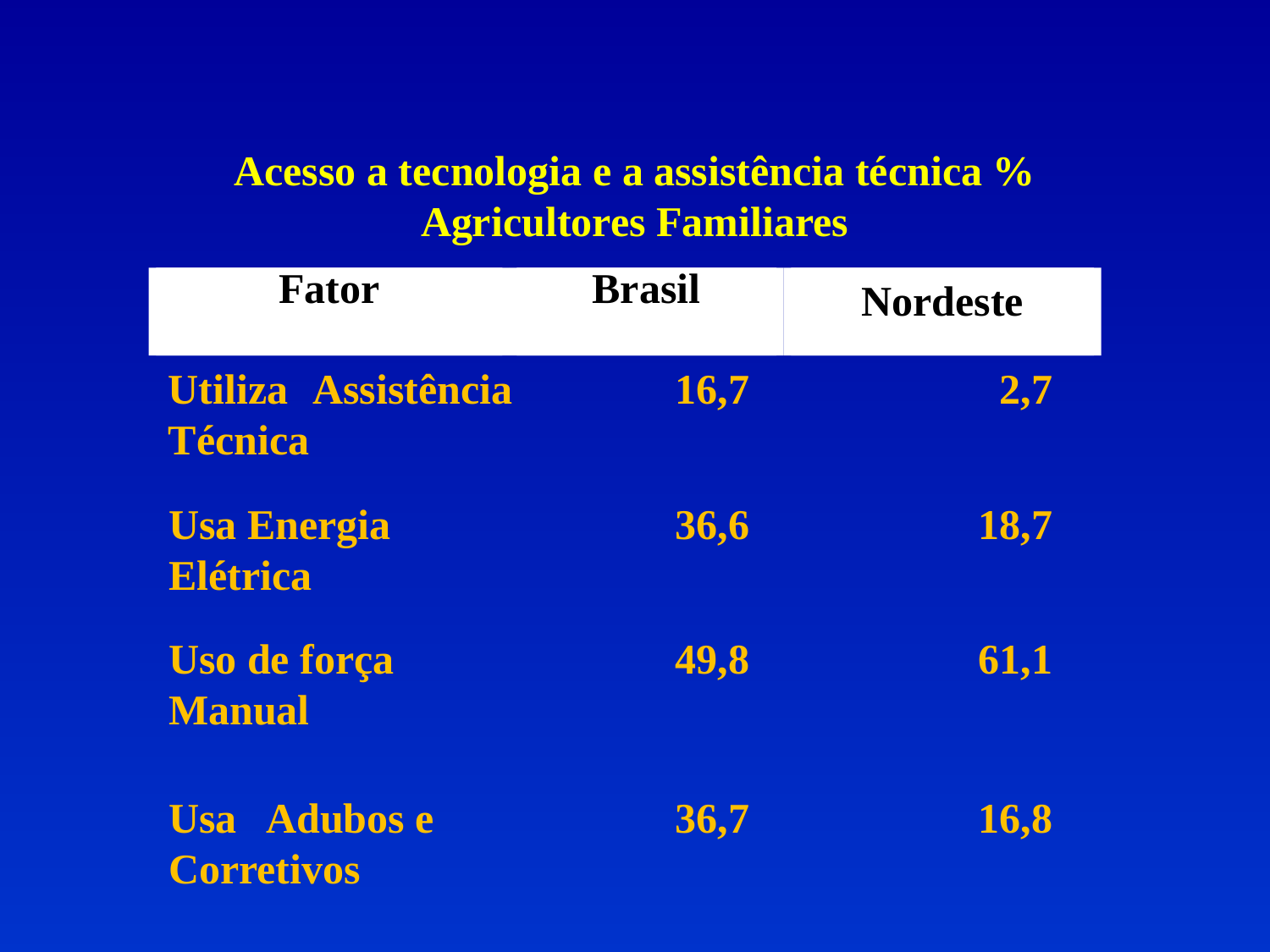

Acesso a tecnologia e a assistência técnica %
Agricultores Familiares

Fator

Brasil

Nordeste
Utiliza Assistência Técnica

16,7

2,7

Usa Energia Elétrica

36,6

18,7

Uso de força Manual

49,8

61,1

Usa   Adubos e Corretivos

36,7

16,8